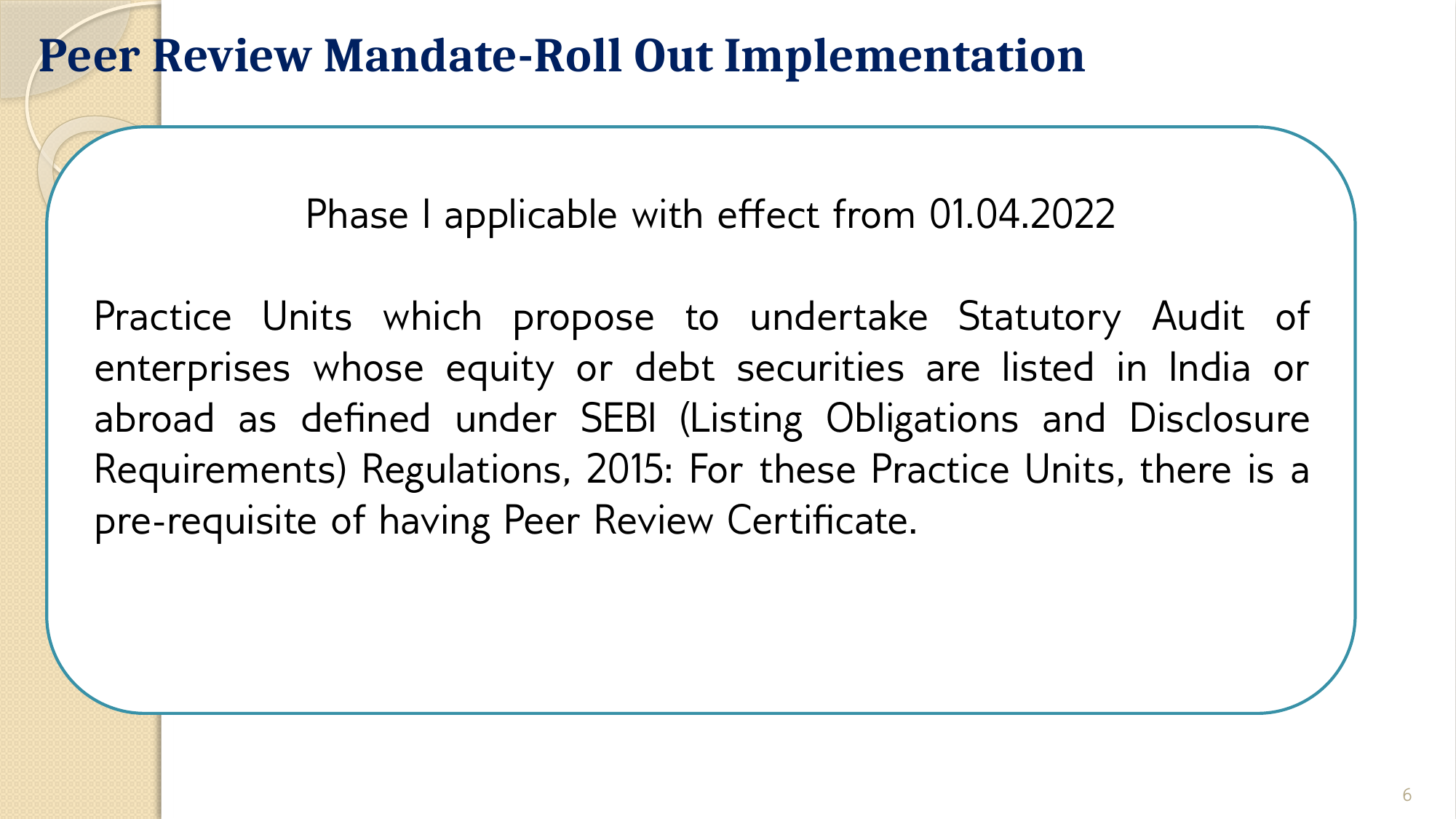

Peer Review Mandate-Roll Out Implementation

Phase I applicable with effect from 01.04.2022
Practice Units which propose to undertake Statutory Audit of enterprises whose equity or debt securities are listed in India or abroad as defined under SEBI (Listing Obligations and Disclosure Requirements) Regulations, 2015: For these Practice Units, there is a pre-requisite of having Peer Review Certificate.
6